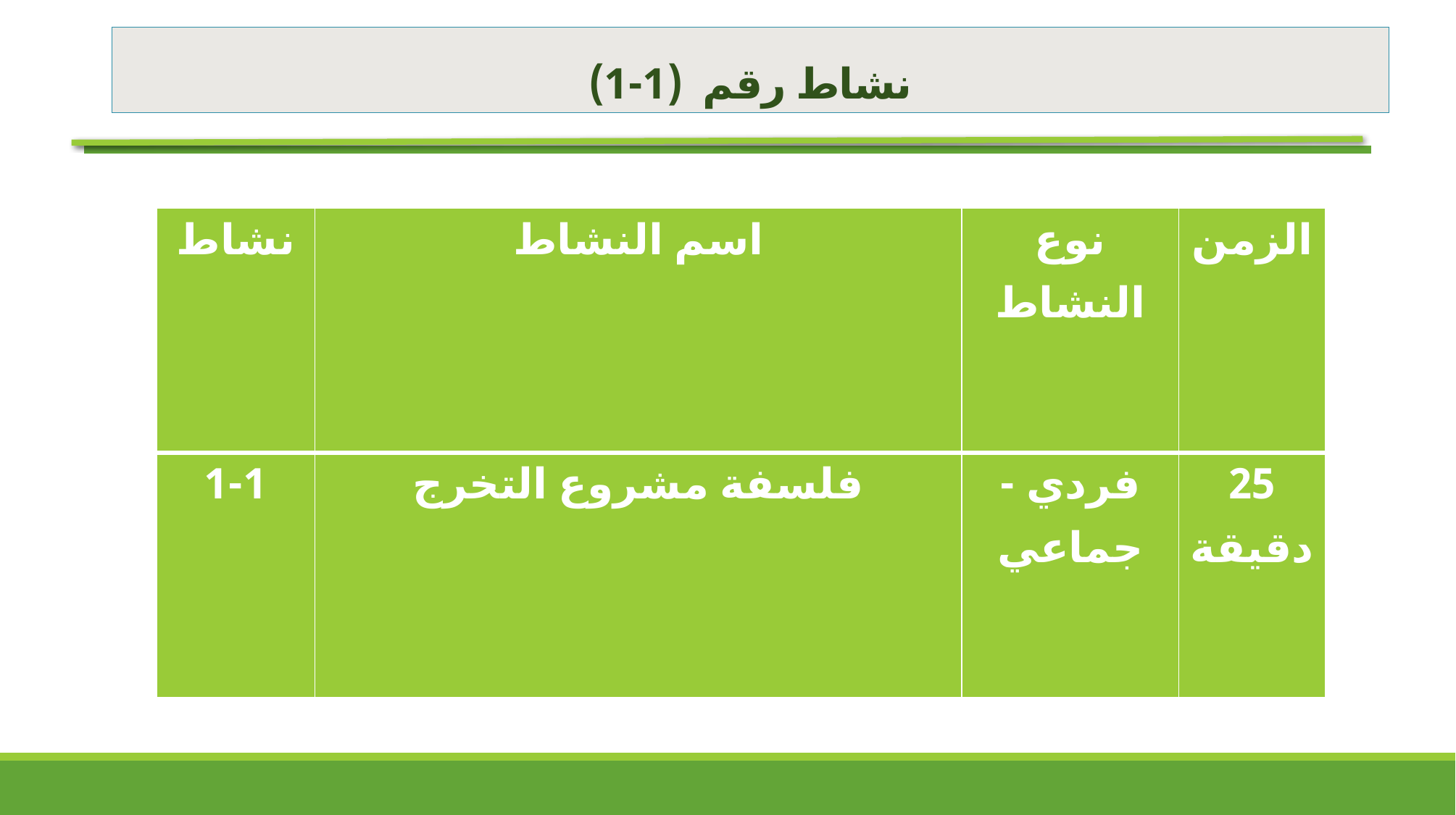

# نشاط رقم  (1-1)
| نشاط | اسم النشاط | نوع النشاط | الزمن |
| --- | --- | --- | --- |
| 1-1 | فلسفة مشروع التخرج | فردي - جماعي | 25 دقيقة |